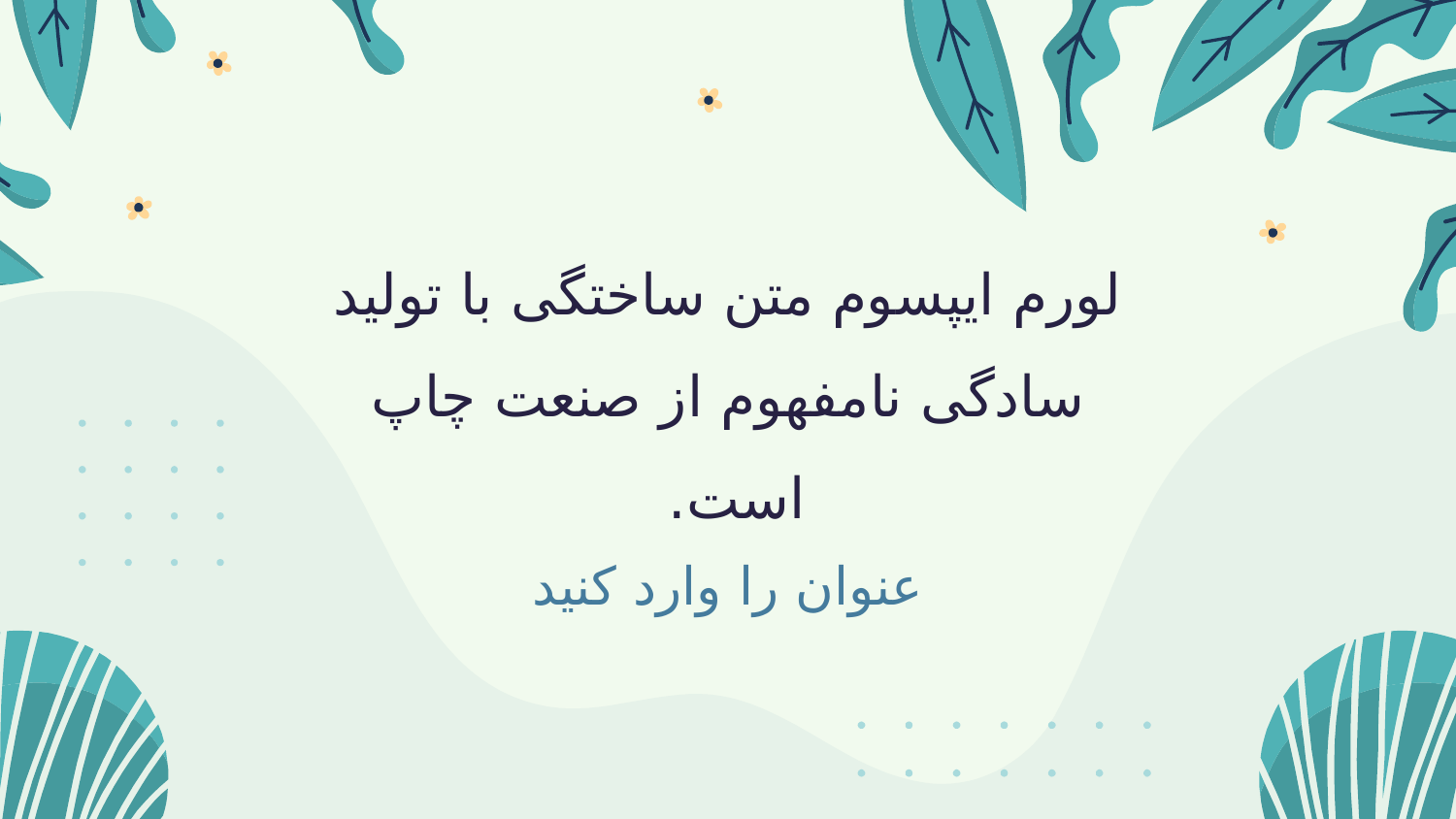

لورم ایپسوم متن ساختگی با تولید سادگی نامفهوم از صنعت چاپ است.
# عنوان را وارد کنید